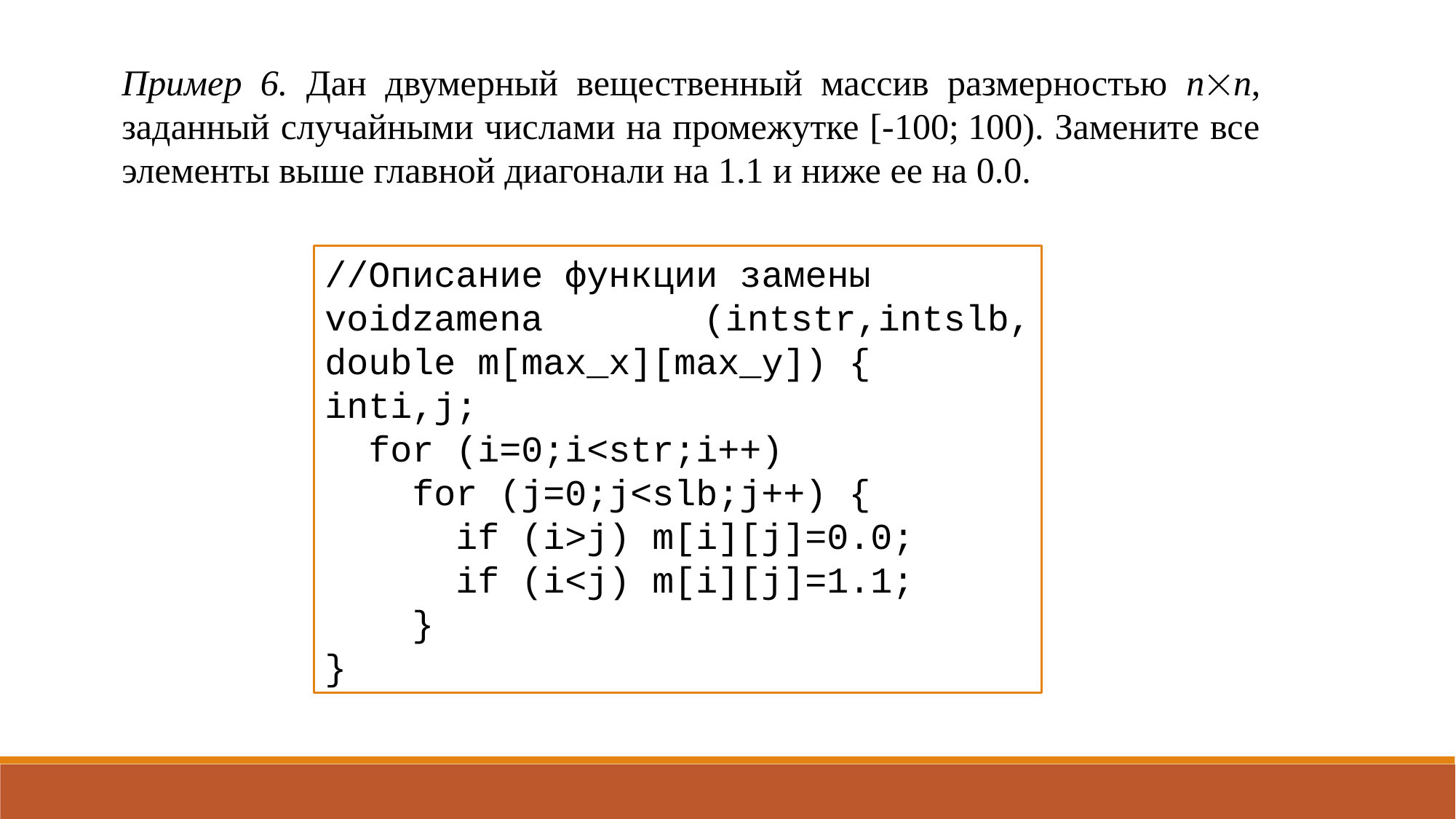

Пример 6. Дан двумерный вещественный массив размерностью n×n, заданный случайными числами на промежутке [-100; 100). Замените все элементы выше главной диагонали на 1.1 и ниже ее на 0.0.
//Описание функции замены
voidzamena (intstr,intslb, double m[max_x][max_y]) {
inti,j;
  for (i=0;i<str;i++)
    for (j=0;j<slb;j++) {
      if (i>j) m[i][j]=0.0;
      if (i<j) m[i][j]=1.1;
    }
}